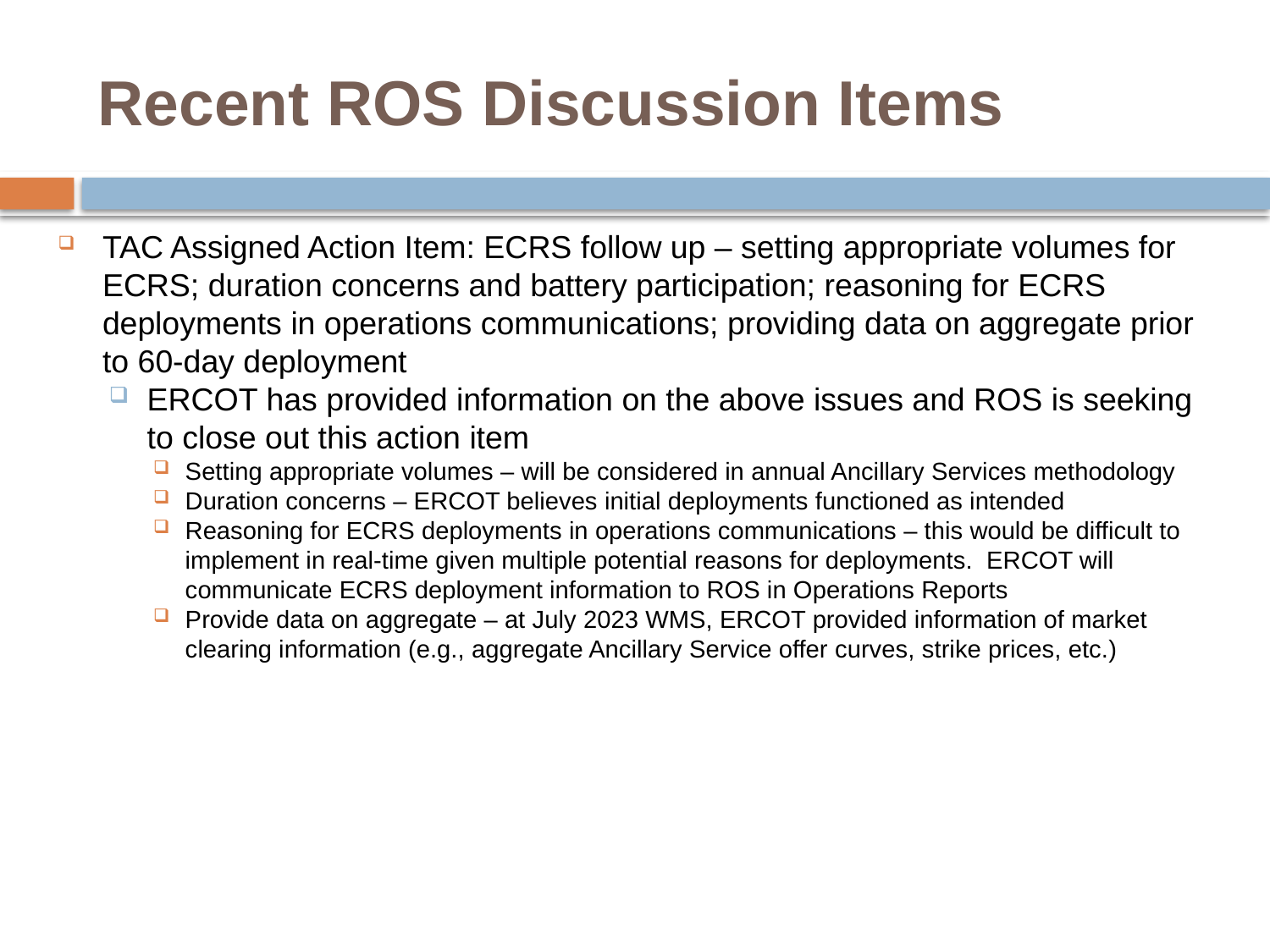

# Recent ROS Discussion Items
TAC Assigned Action Item: ECRS follow up – setting appropriate volumes for ECRS; duration concerns and battery participation; reasoning for ECRS deployments in operations communications; providing data on aggregate prior to 60-day deployment
ERCOT has provided information on the above issues and ROS is seeking to close out this action item
Setting appropriate volumes – will be considered in annual Ancillary Services methodology
Duration concerns – ERCOT believes initial deployments functioned as intended
Reasoning for ECRS deployments in operations communications – this would be difficult to implement in real-time given multiple potential reasons for deployments.  ERCOT will communicate ECRS deployment information to ROS in Operations Reports
Provide data on aggregate – at July 2023 WMS, ERCOT provided information of market clearing information (e.g., aggregate Ancillary Service offer curves, strike prices, etc.)